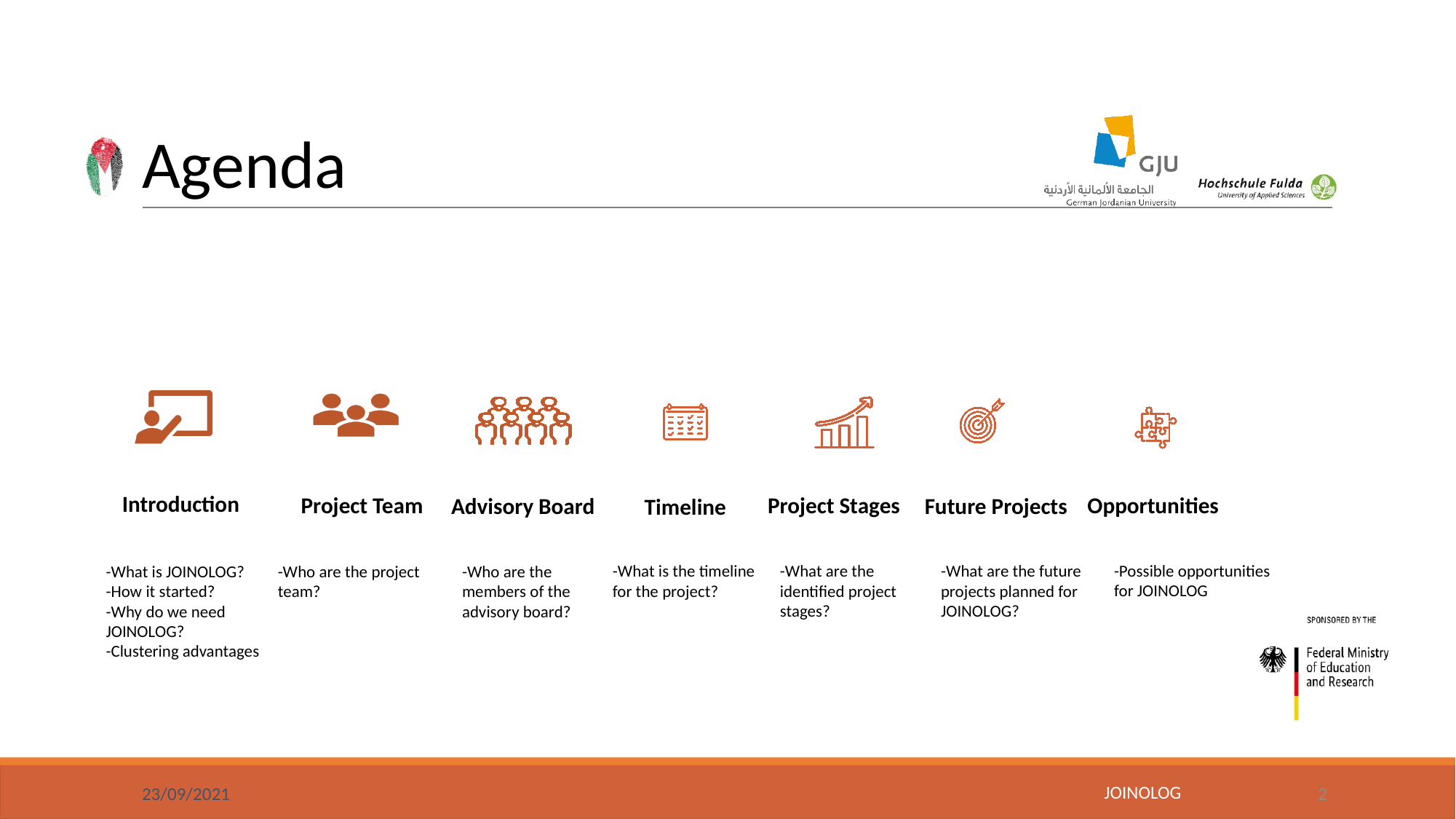

# Agenda

Introduction

Project Stages
Advisory Board

Opportunities
Project Team
Future Projects
Timeline
-Possible opportunities for JOINOLOG
-What are the future projects planned for JOINOLOG?
-What are the identified project stages?
-What is the timeline for the project?
-What is JOINOLOG?
-How it started?
-Why do we need JOINOLOG?
-Clustering advantages
-Who are the project team?
-Who are the members of the advisory board?

JOINOLOG
23/09/2021
2